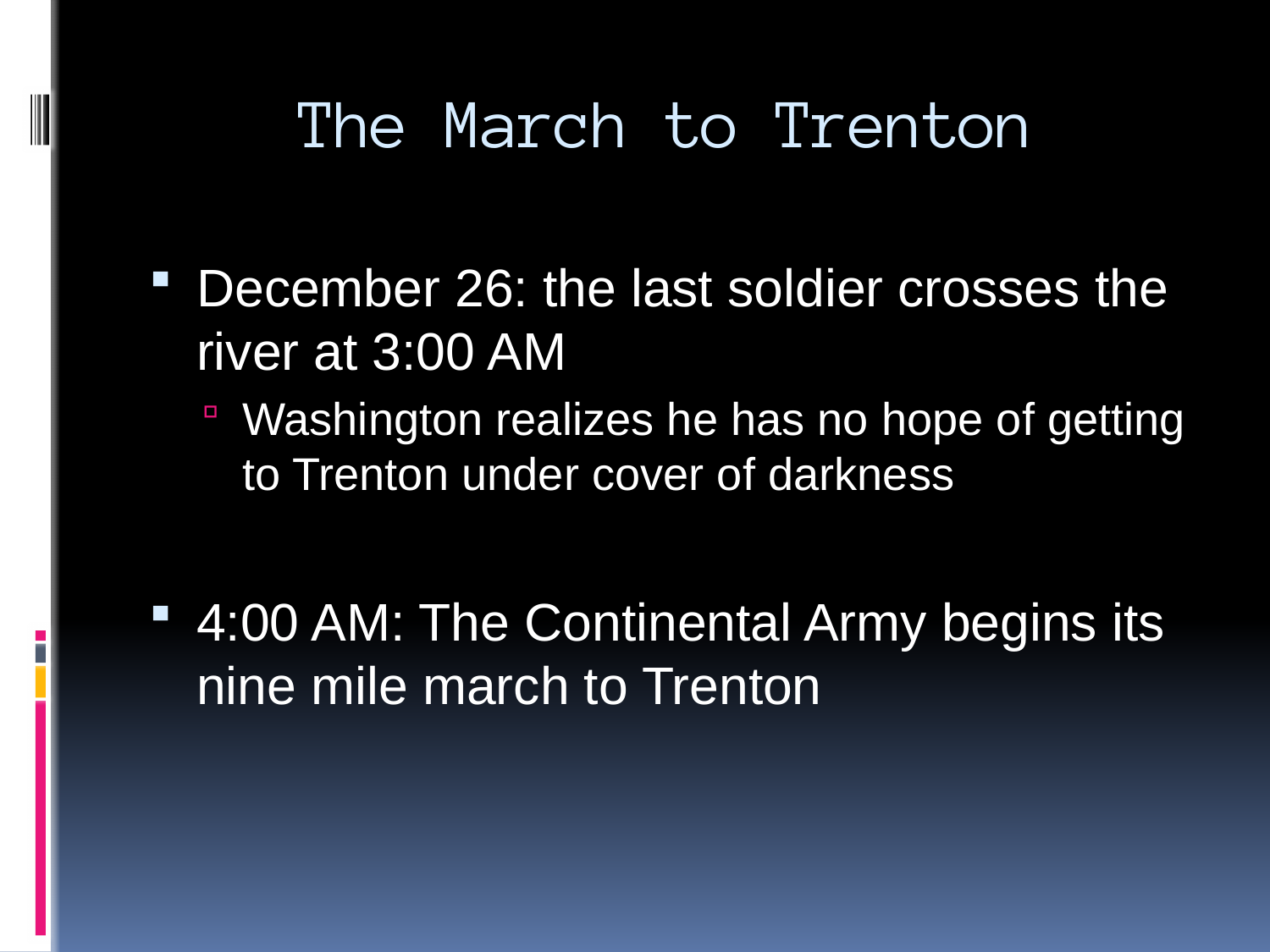

# The March to Trenton
December 26: the last soldier crosses the river at 3:00 AM
Washington realizes he has no hope of getting to Trenton under cover of darkness

4:00 AM: The Continental Army begins its nine mile march to Trenton